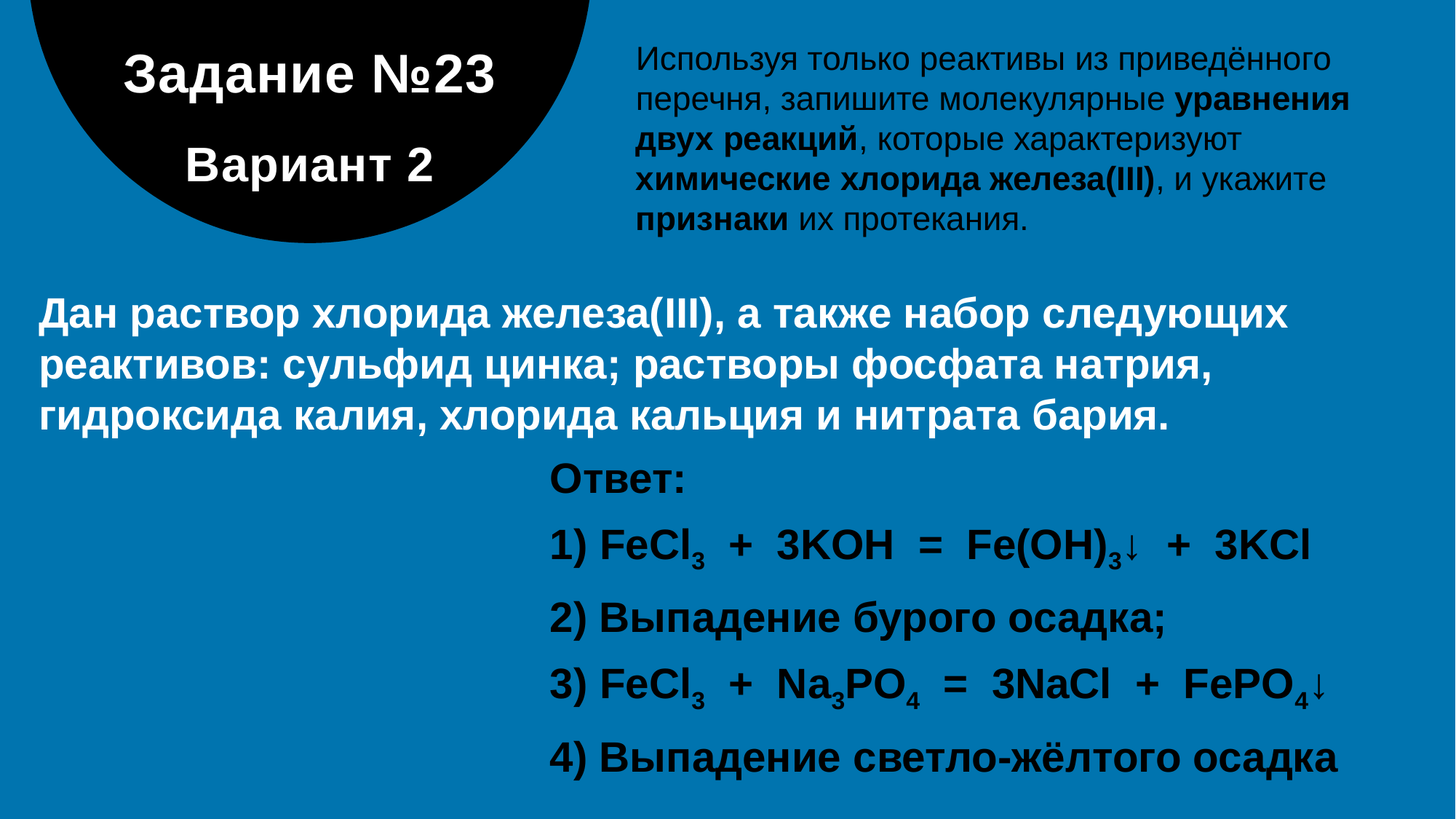

# Задание №23 Вариант 2
Используя только реактивы из приведённого  перечня, запишите молекулярные уравнения двух реакций, которые характеризуют химические хлорида железа(III), и укажите признаки их протекания.
Дан раствор хлорида железа(III), а также набор следующих реактивов: сульфид цинка; растворы фосфата натрия, гидроксида калия, хлорида кальция и нитрата бария.
Ответ:
1) FeCl3  +  3KOH  =  Fe(OH)3↓  +  3KCl
2) Выпадение бурого осадка;
3) FeCl3  +  Na3PO4  =  3NaCl  +  FePO4↓
4) Выпадение светло-жёлтого осадка